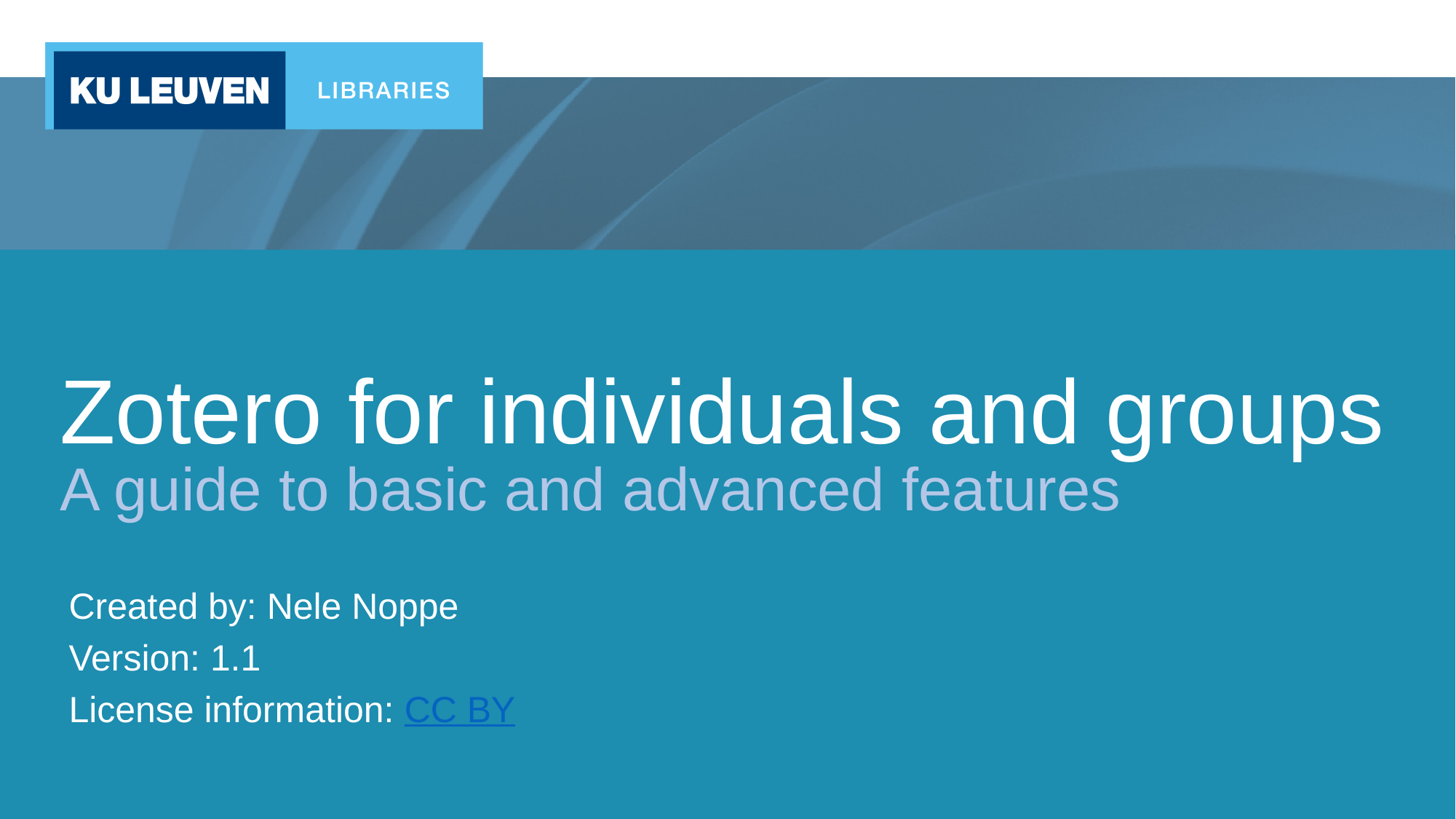

# Zotero for individuals and groups A guide to basic and advanced features
Created by: Nele Noppe
Version: 1.1
License information: CC BY